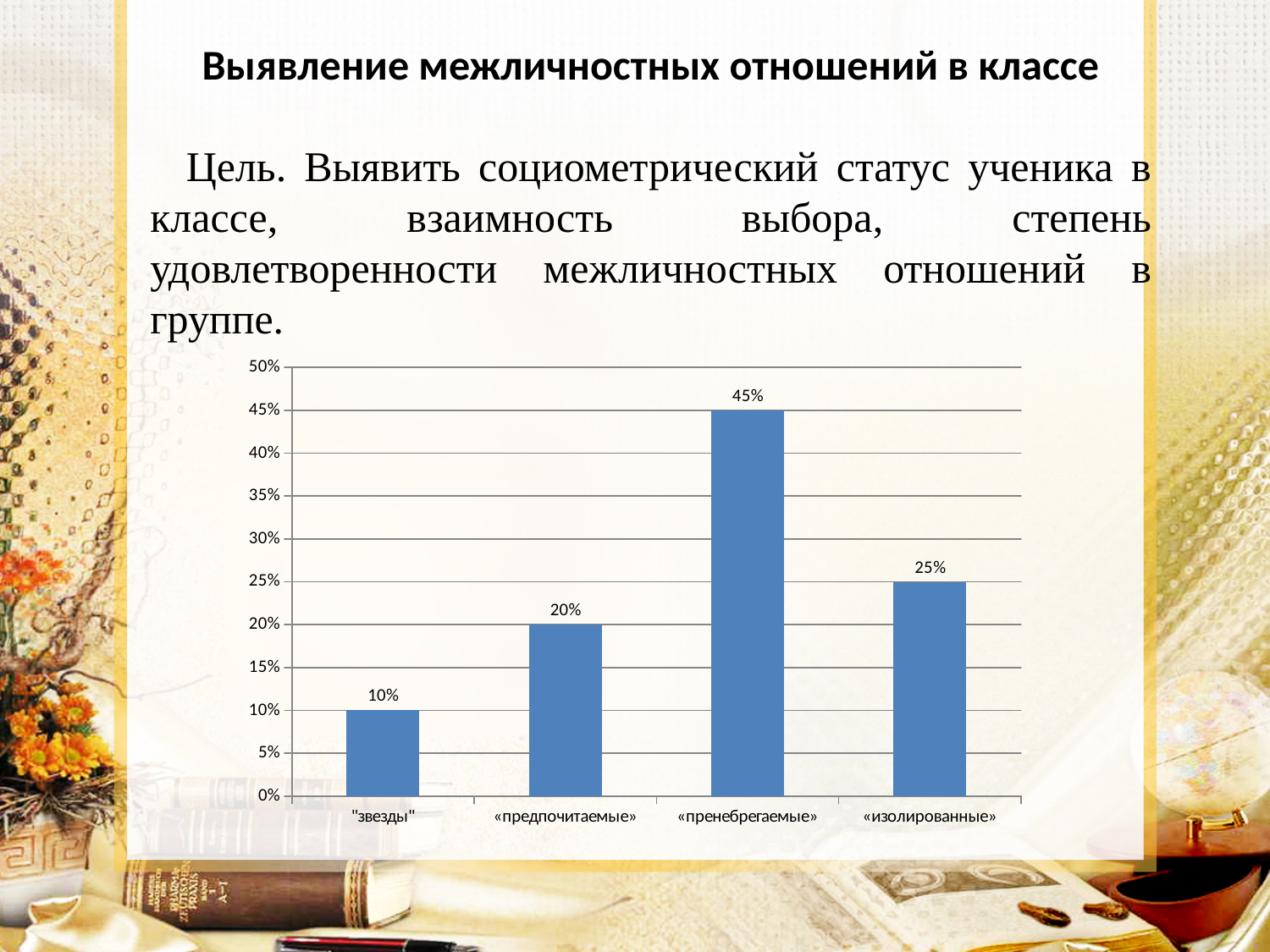

Выявление межличностных отношений в классе

  Цель. Выявить социометрический статус ученика в классе, взаимность выбора, степень удовлетворенности межличностных отношений в группе.

### Chart

| Category | 1 кл. |
|---|---|
| "звезды" | 0.1 |
| «предпочитаемые» | 0.2 |
| «пренебрегаемые» | 0.45 |
| «изолированные» | 0.25 |